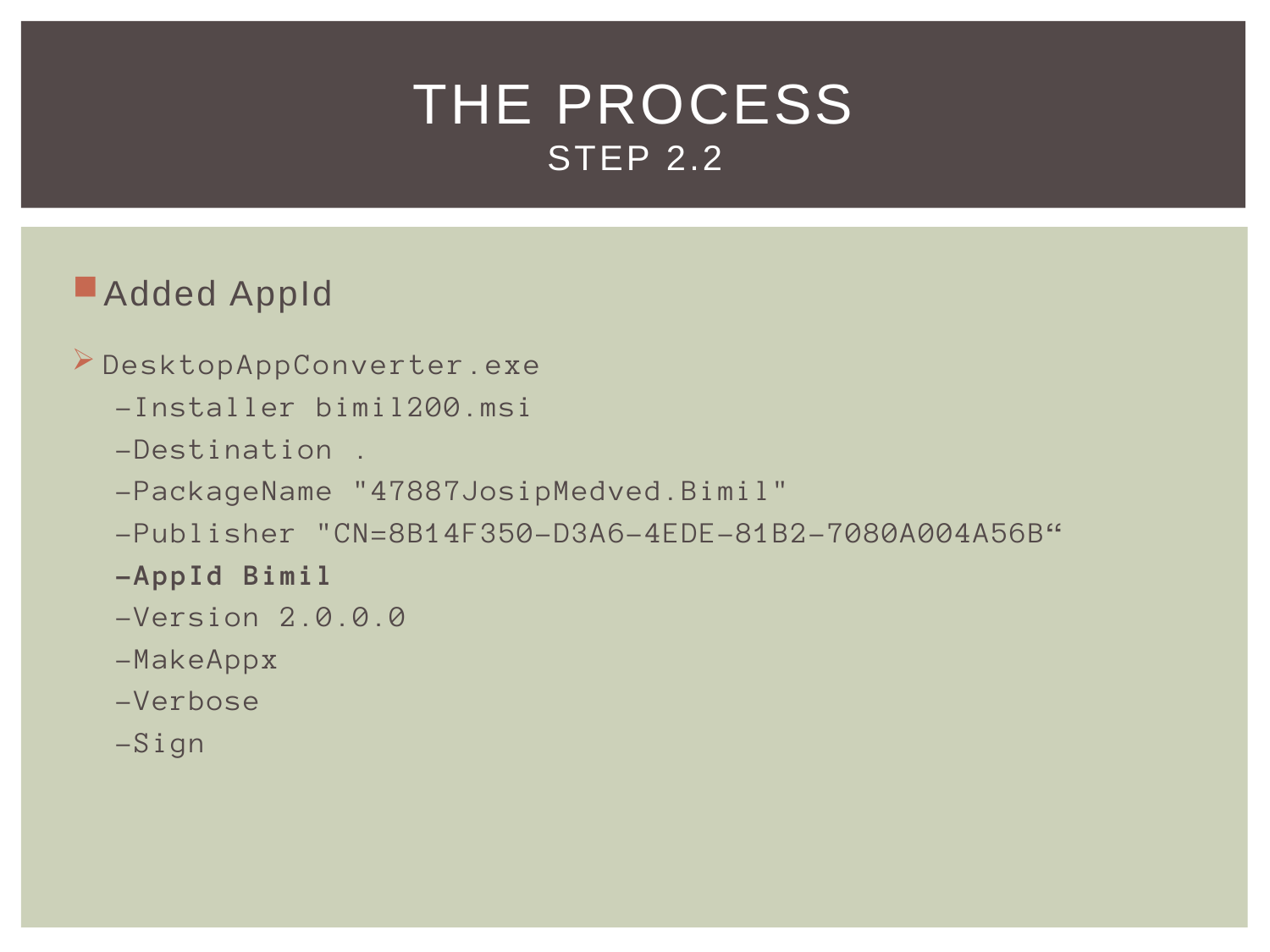

# The Process Step 2.2
Added AppId
DesktopAppConverter.exe
-Installer bimil200.msi
-Destination .
-PackageName "47887JosipMedved.Bimil"
-Publisher "CN=8B14F350-D3A6-4EDE-81B2-7080A004A56B“
-AppId Bimil
-Version 2.0.0.0
-MakeAppx
-Verbose
-Sign